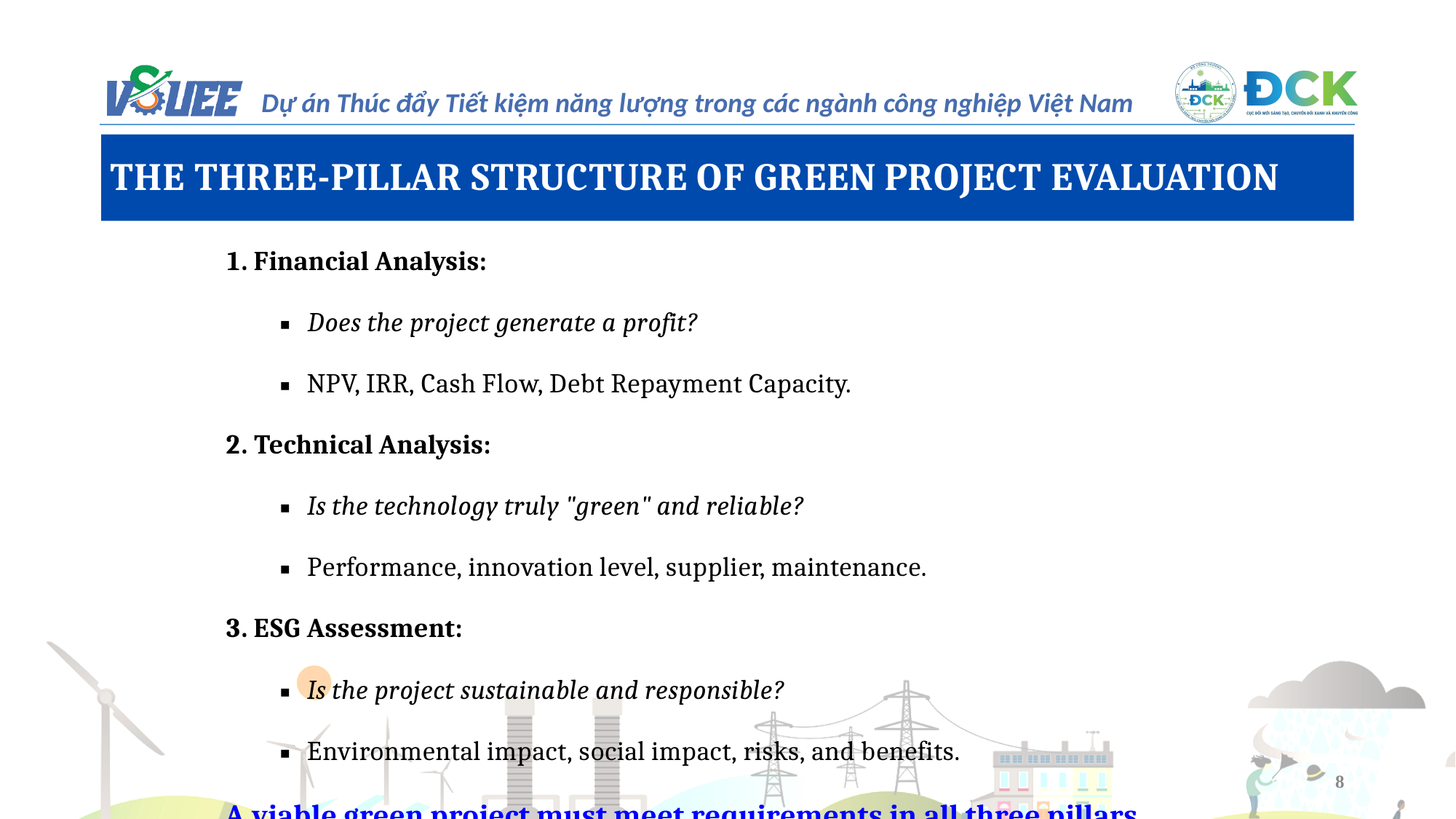

THE THREE-PILLAR STRUCTURE OF GREEN PROJECT EVALUATION
1. Financial Analysis:
Does the project generate a profit?
NPV, IRR, Cash Flow, Debt Repayment Capacity.
2. Technical Analysis:
Is the technology truly "green" and reliable?
Performance, innovation level, supplier, maintenance.
3. ESG Assessment:
Is the project sustainable and responsible?
Environmental impact, social impact, risks, and benefits.
A viable green project must meet requirements in all three pillars.
8